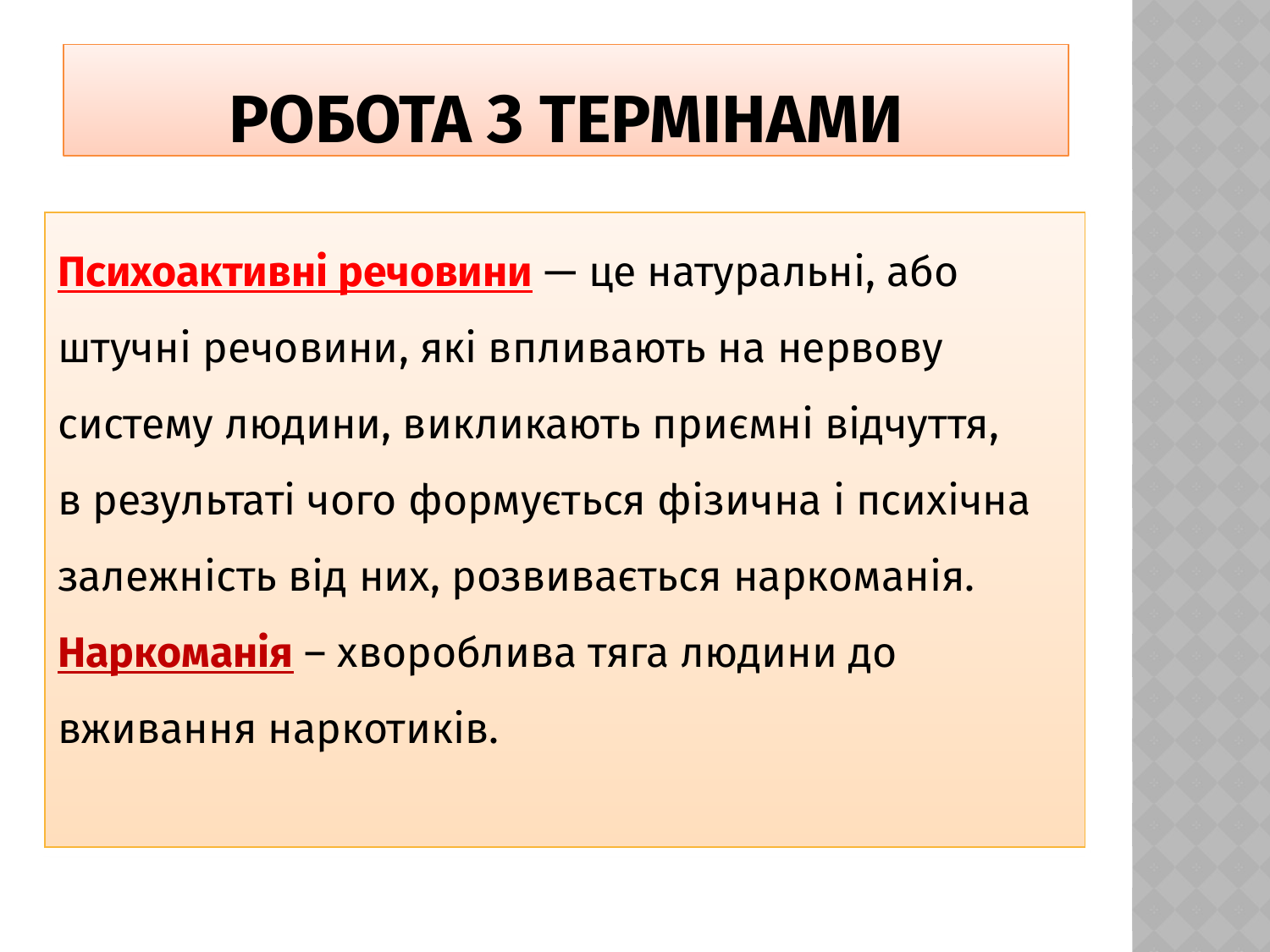

# Робота з термінами
Психоактивні речовини — це натуральні, або штучні речовини, які впливають на нервову систему людини, викликають приємні відчуття,
в результаті чого формується фізична і психічна залежність від них, розвивається наркоманія.
Наркоманія – хвороблива тяга людини до вживання наркотиків.